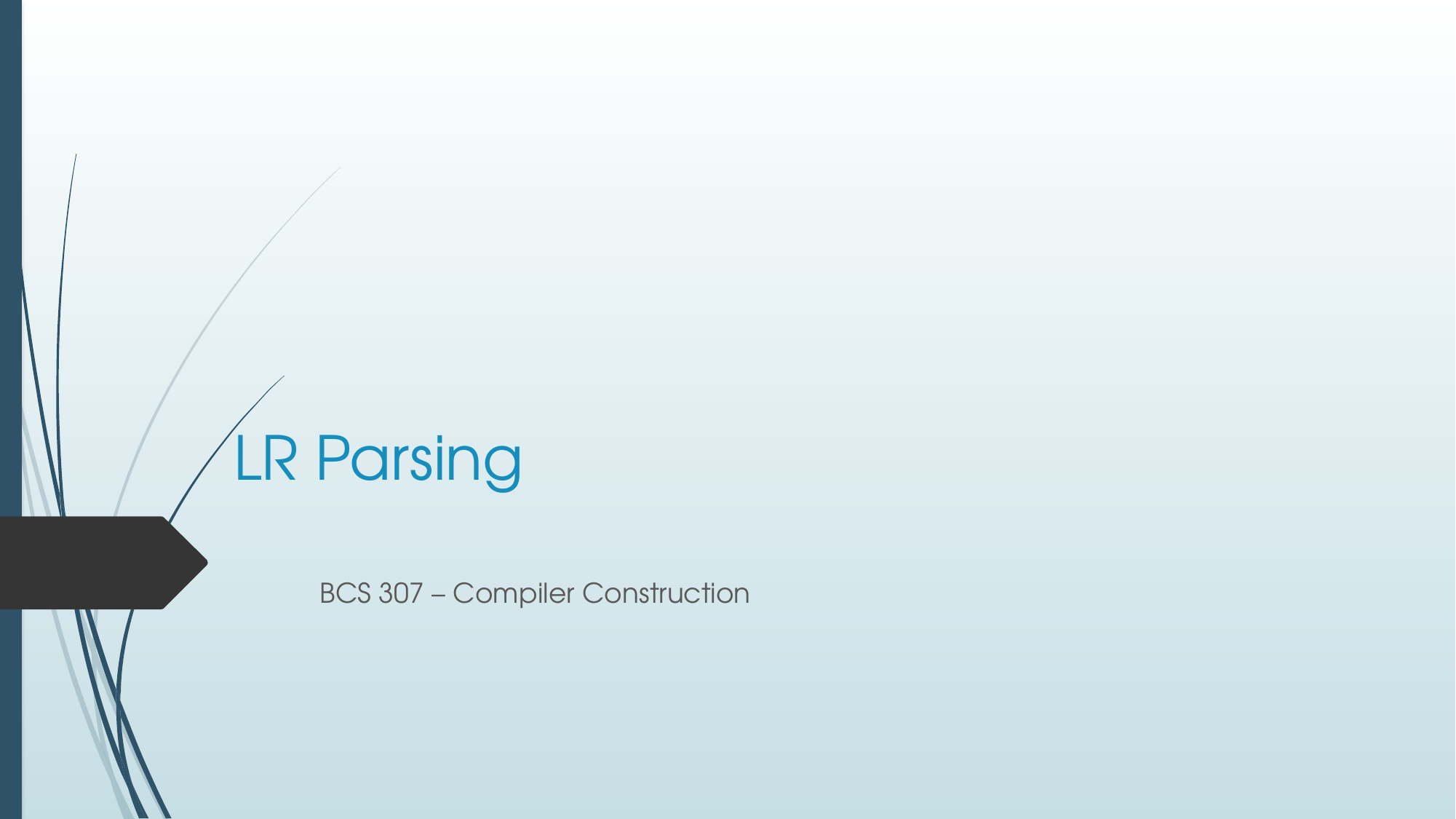

# LR Parsing
BCS 307 – Compiler Construction